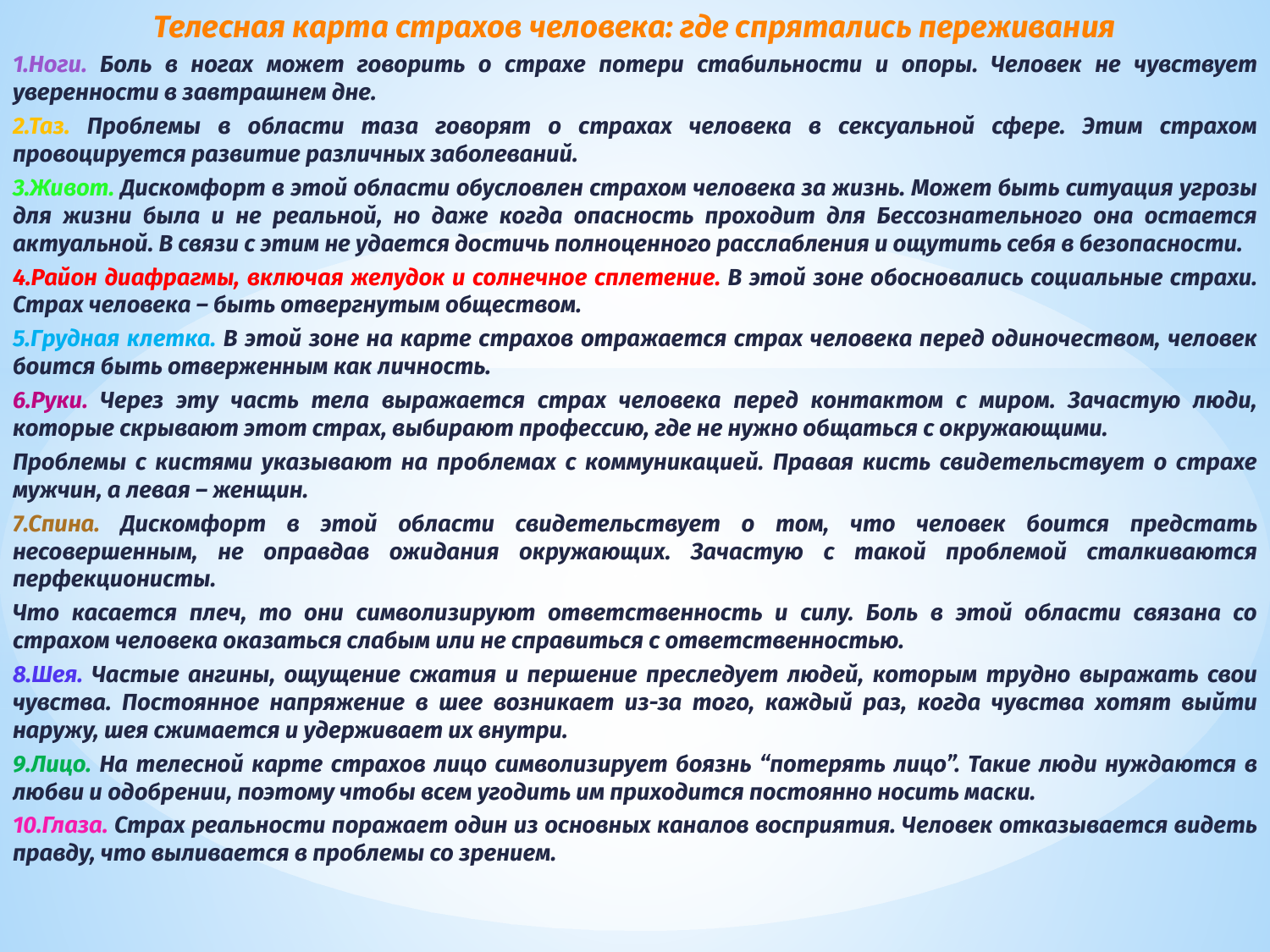

Телесная карта страхов человека: где спрятались переживания
1.Ноги. Боль в ногах может говорить о страхе потери стабильности и опоры. Человек не чувствует уверенности в завтрашнем дне.
2.Таз. Проблемы в области таза говорят о страхах человека в сексуальной сфере. Этим страхом провоцируется развитие различных заболеваний.
3.Живот. Дискомфорт в этой области обусловлен страхом человека за жизнь. Может быть ситуация угрозы для жизни была и не реальной, но даже когда опасность проходит для Бессознательного она остается актуальной. В связи с этим не удается достичь полноценного расслабления и ощутить себя в безопасности.
4.Район диафрагмы, включая желудок и солнечное сплетение. В этой зоне обосновались социальные страхи. Страх человека – быть отвергнутым обществом.
5.Грудная клетка. В этой зоне на карте страхов отражается страх человека перед одиночеством, человек боится быть отверженным как личность.
6.Руки. Через эту часть тела выражается страх человека перед контактом с миром. Зачастую люди, которые скрывают этот страх, выбирают профессию, где не нужно общаться с окружающими.
Проблемы с кистями указывают на проблемах с коммуникацией. Правая кисть свидетельствует о страхе мужчин, а левая – женщин.
7.Спина. Дискомфорт в этой области свидетельствует о том, что человек боится предстать несовершенным, не оправдав ожидания окружающих. Зачастую с такой проблемой сталкиваются перфекционисты.
Что касается плеч, то они символизируют ответственность и силу. Боль в этой области связана со страхом человека оказаться слабым или не справиться с ответственностью.
8.Шея. Частые ангины, ощущение сжатия и першение преследует людей, которым трудно выражать свои чувства. Постоянное напряжение в шее возникает из-за того, каждый раз, когда чувства хотят выйти наружу, шея сжимается и удерживает их внутри.
9.Лицо. На телесной карте страхов лицо символизирует боязнь “потерять лицо”. Такие люди нуждаются в любви и одобрении, поэтому чтобы всем угодить им приходится постоянно носить маски.
10.Глаза. Страх реальности поражает один из основных каналов восприятия. Человек отказывается видеть правду, что выливается в проблемы со зрением.

#